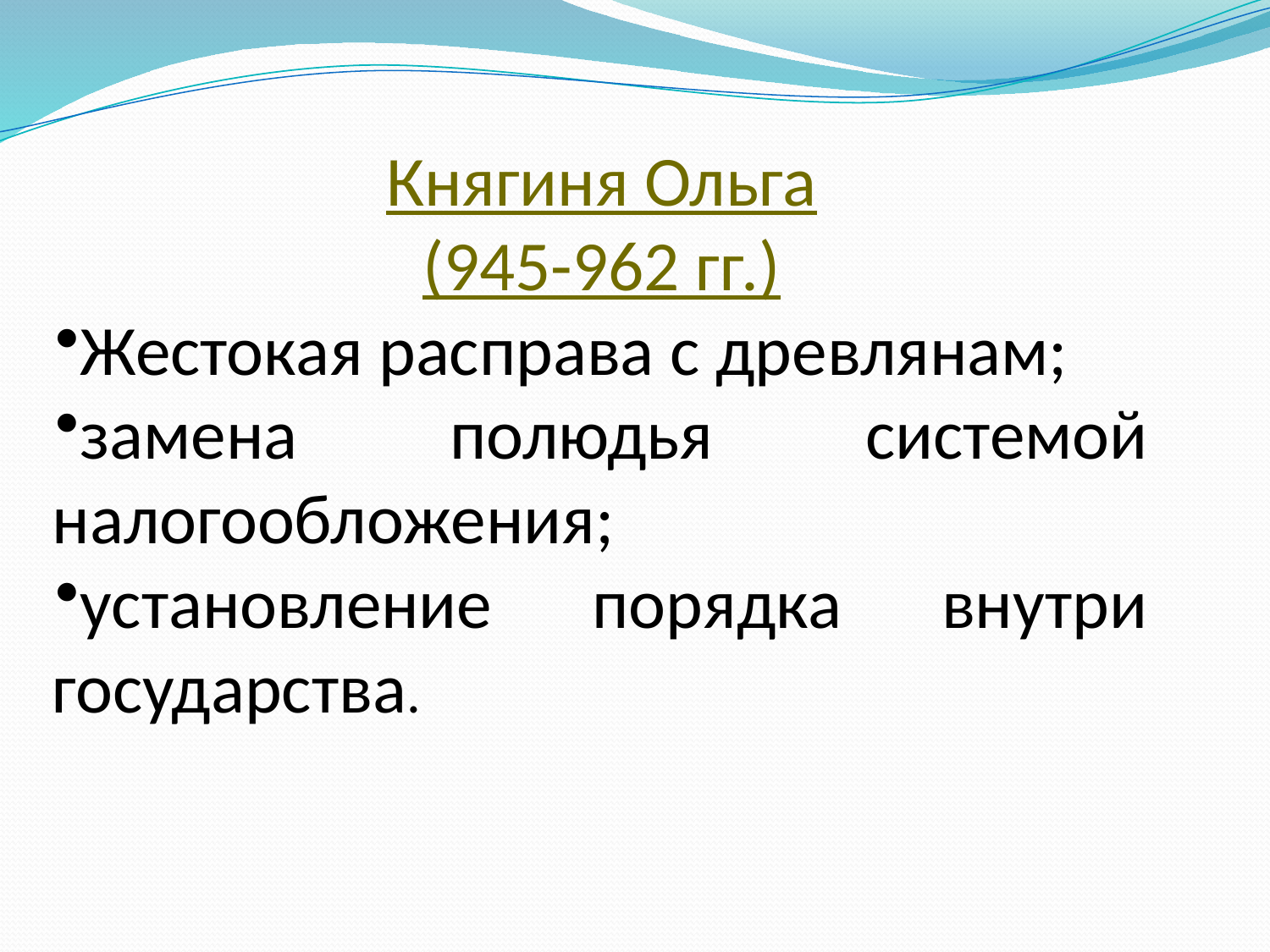

Княгиня Ольга
(945-962 гг.)
Жестокая расправа с древлянам;
замена полюдья системой налогообложения;
установление порядка внутри государства.